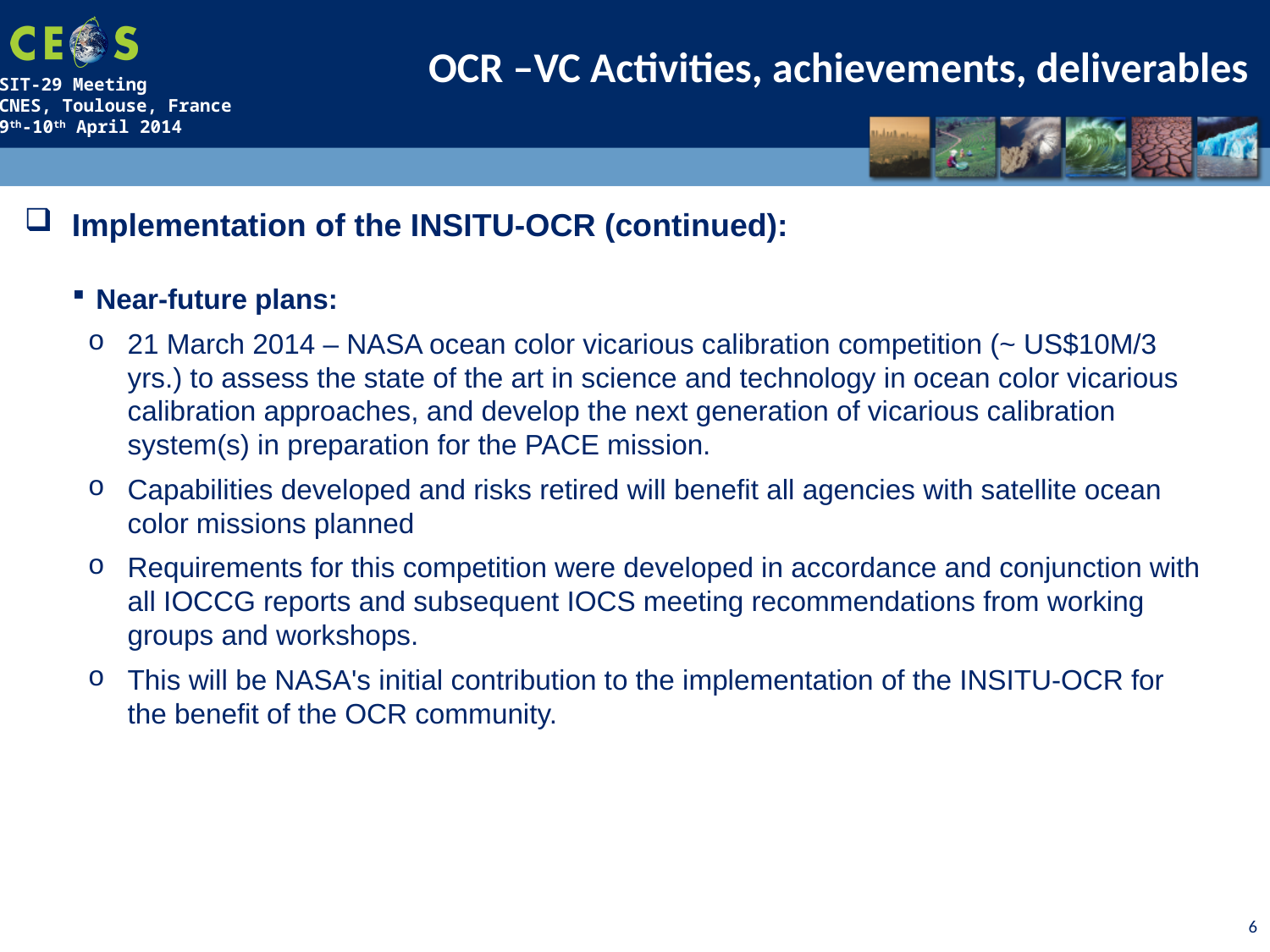

OCR –VC Activities, achievements, deliverables
Implementation of the INSITU-OCR (continued):

Near-future plans:
21 March 2014 – NASA ocean color vicarious calibration competition (~ US$10M/3 yrs.) to assess the state of the art in science and technology in ocean color vicarious calibration approaches, and develop the next generation of vicarious calibration system(s) in preparation for the PACE mission.
Capabilities developed and risks retired will benefit all agencies with satellite ocean color missions planned
Requirements for this competition were developed in accordance and conjunction with all IOCCG reports and subsequent IOCS meeting recommendations from working groups and workshops.
This will be NASA's initial contribution to the implementation of the INSITU-OCR for the benefit of the OCR community.

6